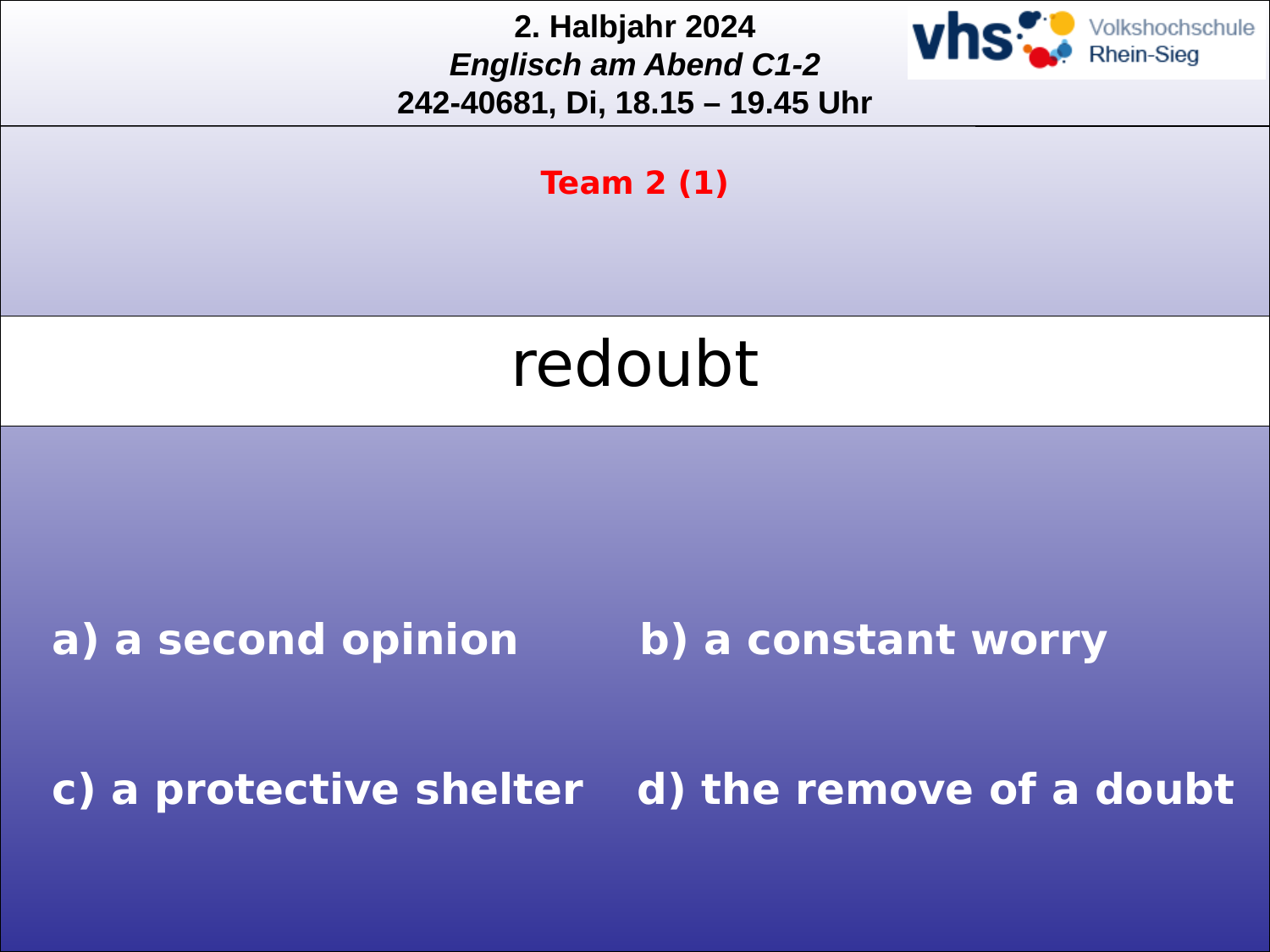

Team 2 (1)
# redoubt
 a second opinion
b) a constant worry
c) a protective shelter
d) the remove of a doubt